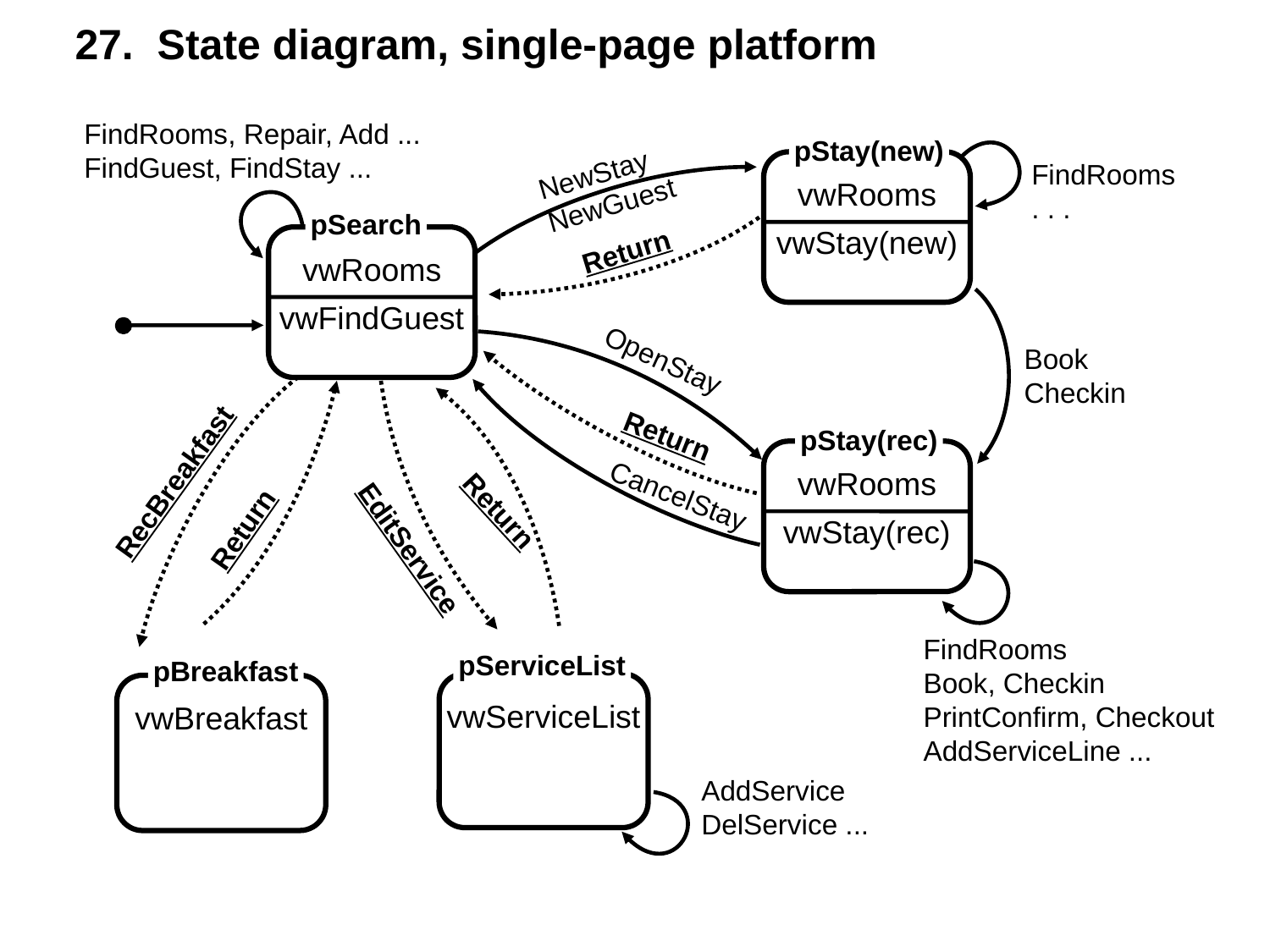

27.  State diagram, single-page platform
FindRooms, Repair, Add ...
FindGuest, FindStay ...

pStay(new)
NewStay
NewGuest
FindRooms
. . .
vwRooms
vwStay(new)

pSearch

Return

Return

vwRooms
vwFindGuest

Book
Checkin
OpenStay

RecBreakfast
Return

Return
EditService
pStay(rec)
vwRooms
vwStay(rec)
CancelStay

FindRooms
Book, Checkin
PrintConfirm, Checkout
AddServiceLine ...
pServiceList
pBreakfast
vwServiceList
vwBreakfast
AddService
DelService ...